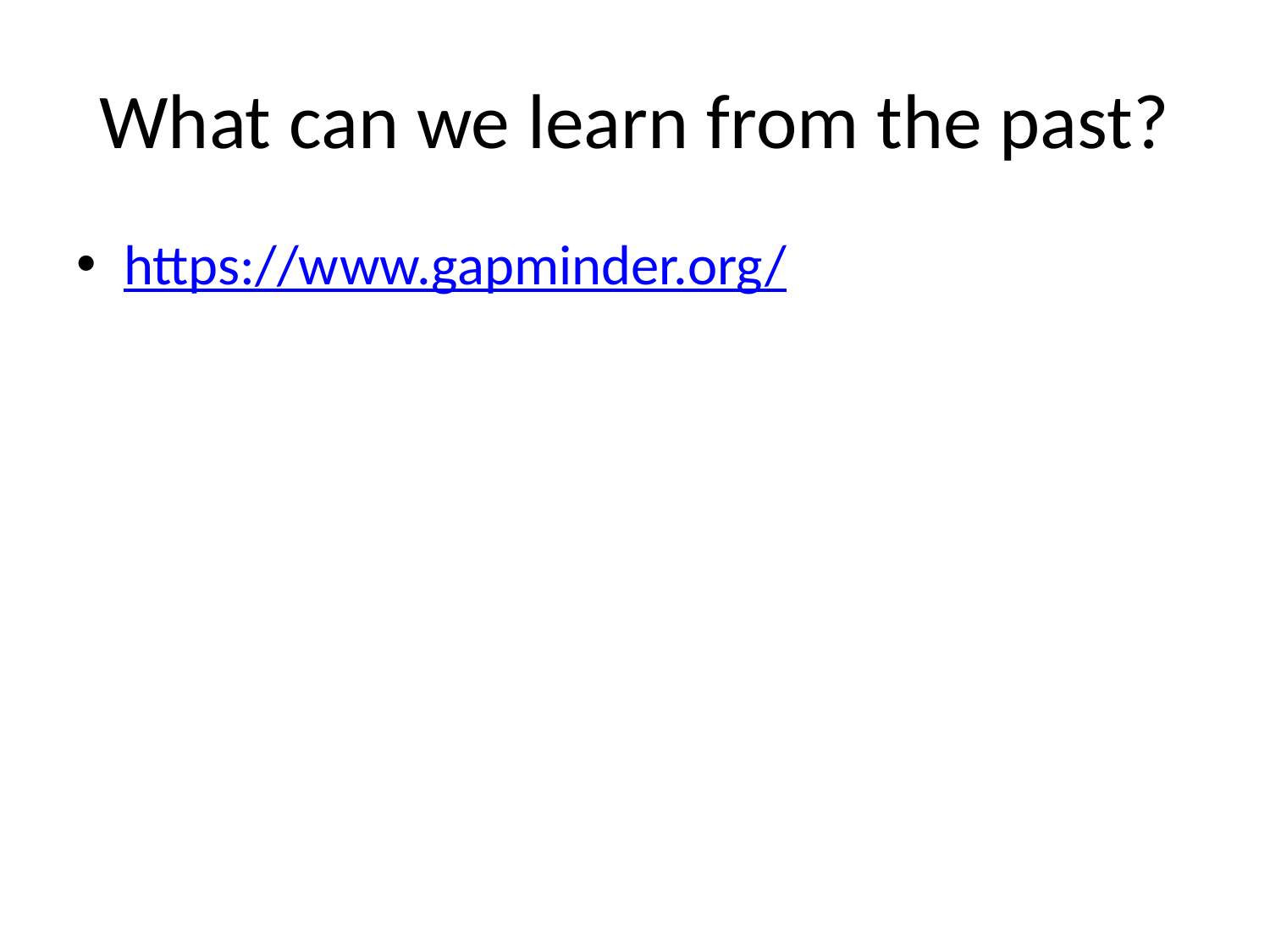

# What can we learn from the past?
https://www.gapminder.org/